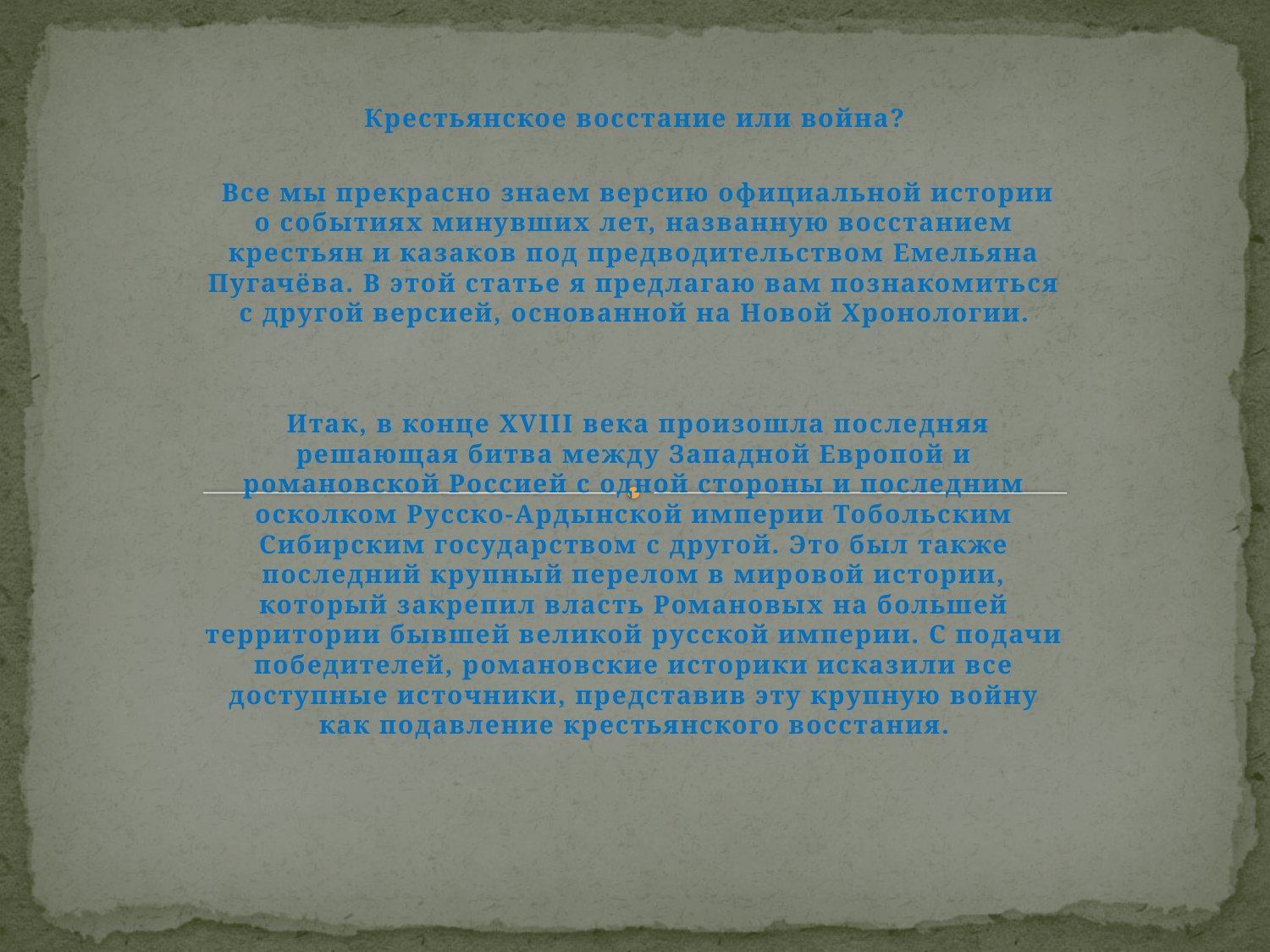

Крестьянское восстание или война?

 Все мы прекрасно знаем версию официальной истории о событиях минувших лет, названную восстанием крестьян и казаков под предводительством Емельяна Пугачёва. В этой статье я предлагаю вам познакомиться с другой версией, основанной на Новой Хронологии.

 Итак, в конце XVIII века произошла последняя решающая битва между Западной Европой и романовской Россией с одной стороны и последним осколком Русско-Ардынской империи Тобольским Сибирским государством с другой. Это был также последний крупный перелом в мировой истории, который закрепил власть Романовых на большей территории бывшей великой русской империи. С подачи победителей, романовские историки исказили все доступные источники, представив эту крупную войну как подавление крестьянского восстания.
#